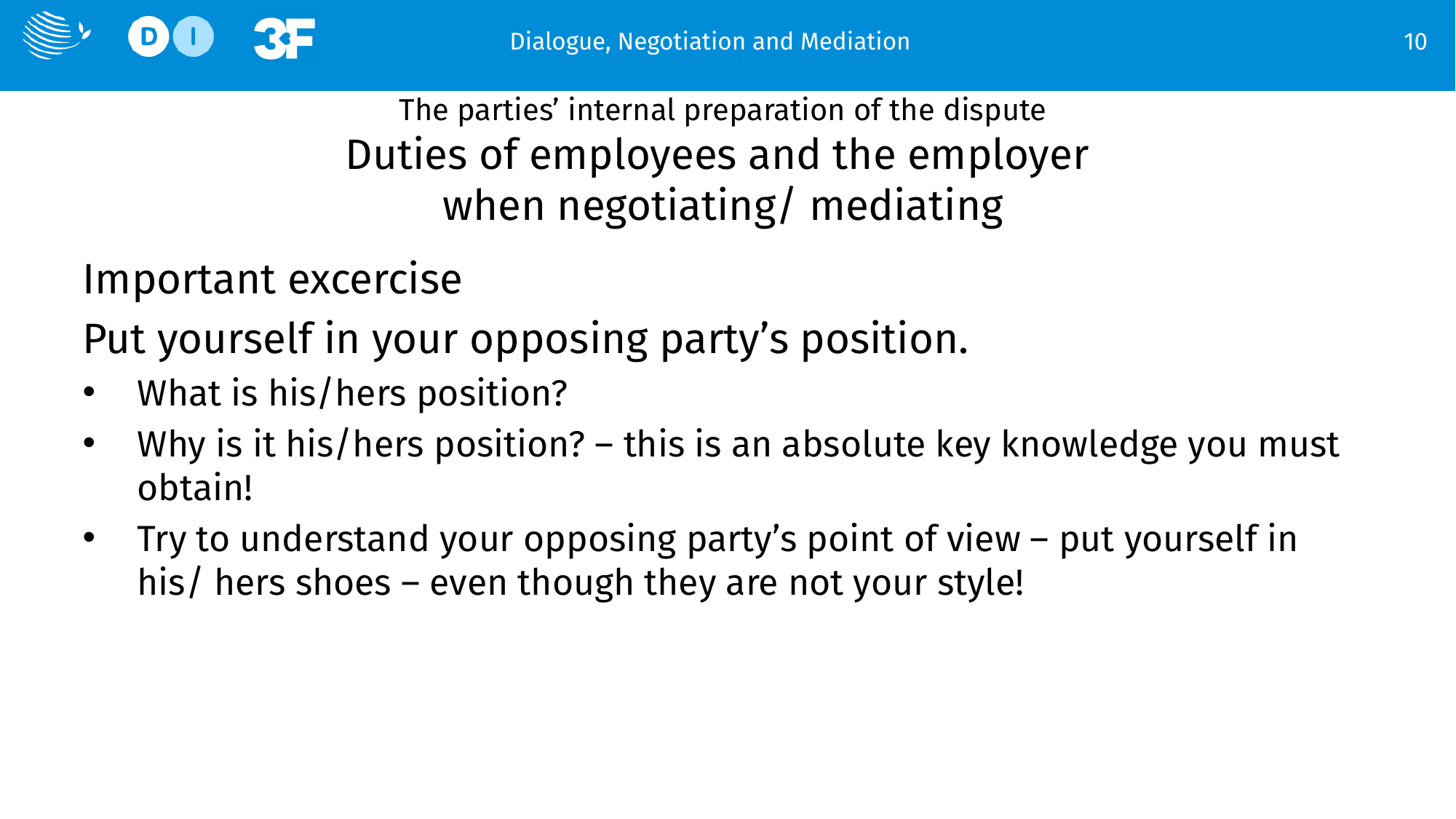

Dialogue, Negotiation and Mediation
10
# The parties’ internal preparation of the dispute Duties of employees and the employer when negotiating/ mediating
Important excercise
Put yourself in your opposing party’s position.
What is his/hers position?
Why is it his/hers position? – this is an absolute key knowledge you must obtain!
Try to understand your opposing party’s point of view – put yourself in his/ hers shoes – even though they are not your style!